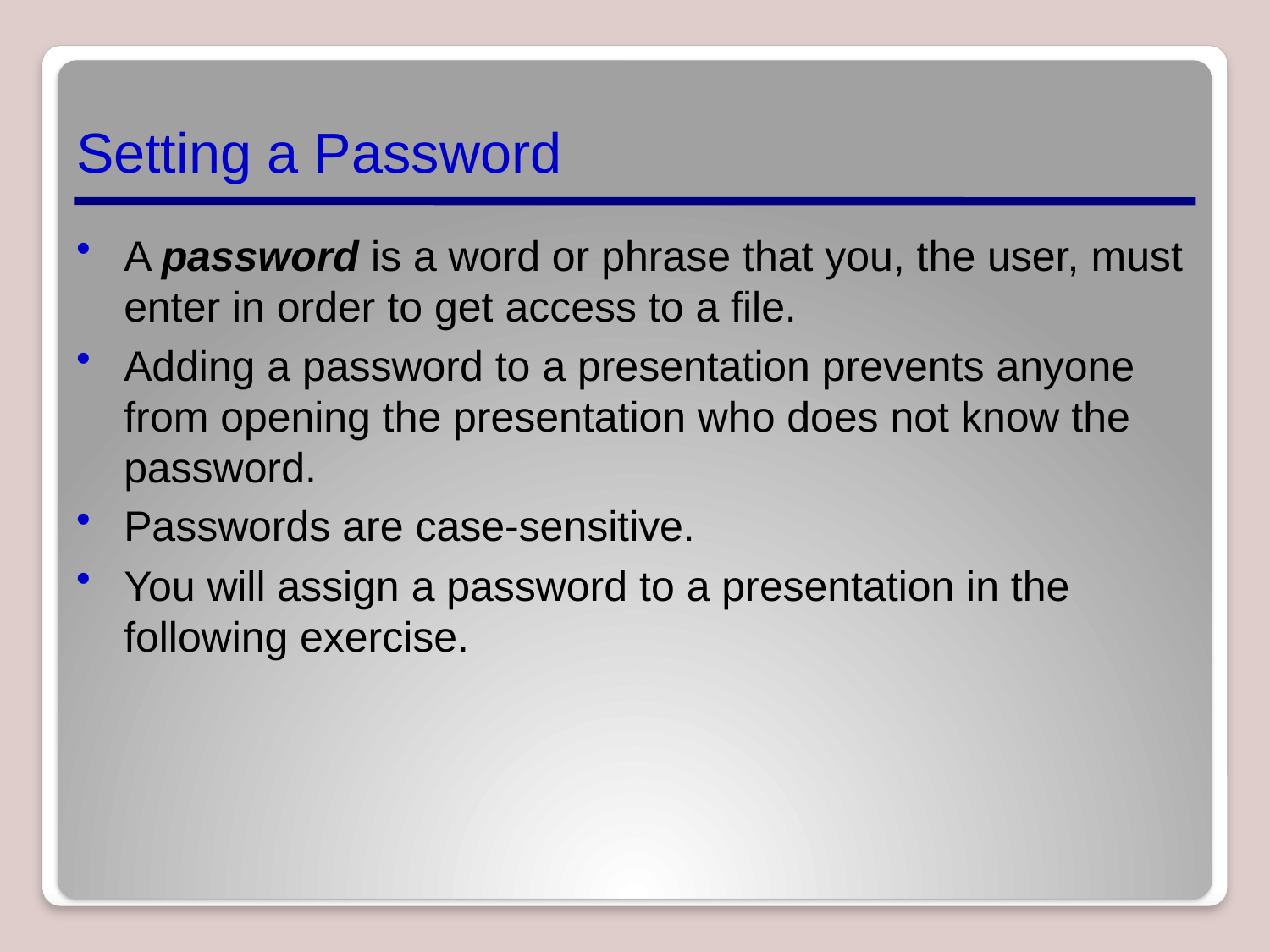

# Setting a Password
A password is a word or phrase that you, the user, must enter in order to get access to a file.
Adding a password to a presentation prevents anyone from opening the presentation who does not know the password.
Passwords are case-sensitive.
You will assign a password to a presentation in the following exercise.